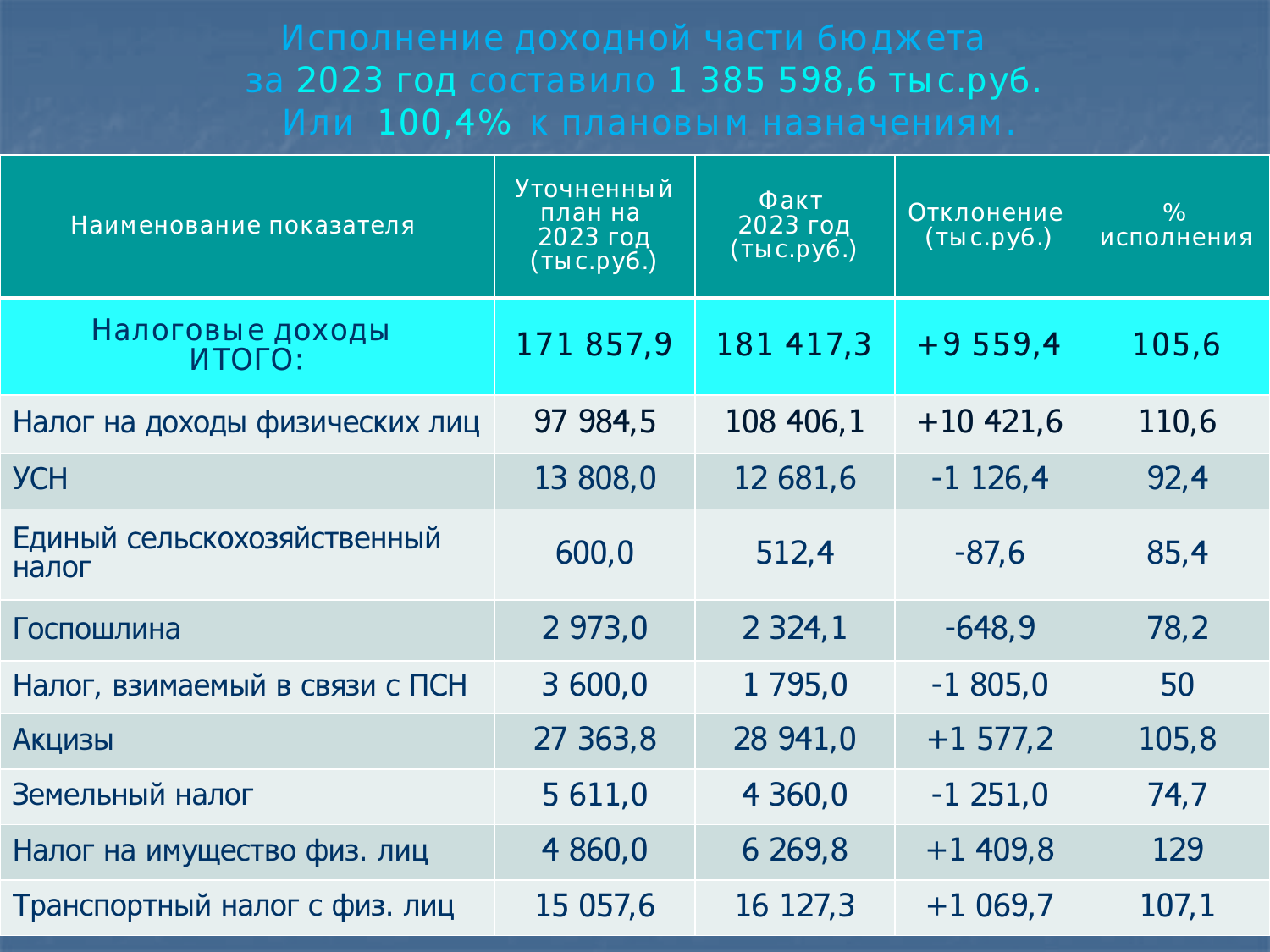

# Исполнение доходной части бюджета за 2023 год составило 1 385 598,6 тыс.руб. Или  100,4% к плановым назначениям.
| Наименование показателя | Уточненный план на 2023 год (тыс.руб.) | Факт 2023 год (тыс.руб.) | Отклонение (тыс.руб.) | % исполнения |
| --- | --- | --- | --- | --- |
| Налоговые доходы ИТОГО: | 171 857,9 | 181 417,3 | +9 559,4 | 105,6 |
| Налог на доходы физических лиц | 97 984,5 | 108 406,1 | +10 421,6 | 110,6 |
| УСН | 13 808,0 | 12 681,6 | -1 126,4 | 92,4 |
| Единый сельскохозяйственный налог | 600,0 | 512,4 | -87,6 | 85,4 |
| Госпошлина | 2 973,0 | 2 324,1 | -648,9 | 78,2 |
| Налог, взимаемый в связи с ПСН | 3 600,0 | 1 795,0 | -1 805,0 | 50 |
| Акцизы | 27 363,8 | 28 941,0 | +1 577,2 | 105,8 |
| Земельный налог | 5 611,0 | 4 360,0 | -1 251,0 | 74,7 |
| Налог на имущество физ. лиц | 4 860,0 | 6 269,8 | +1 409,8 | 129 |
| Транспортный налог с физ. лиц | 15 057,6 | 16 127,3 | +1 069,7 | 107,1 |